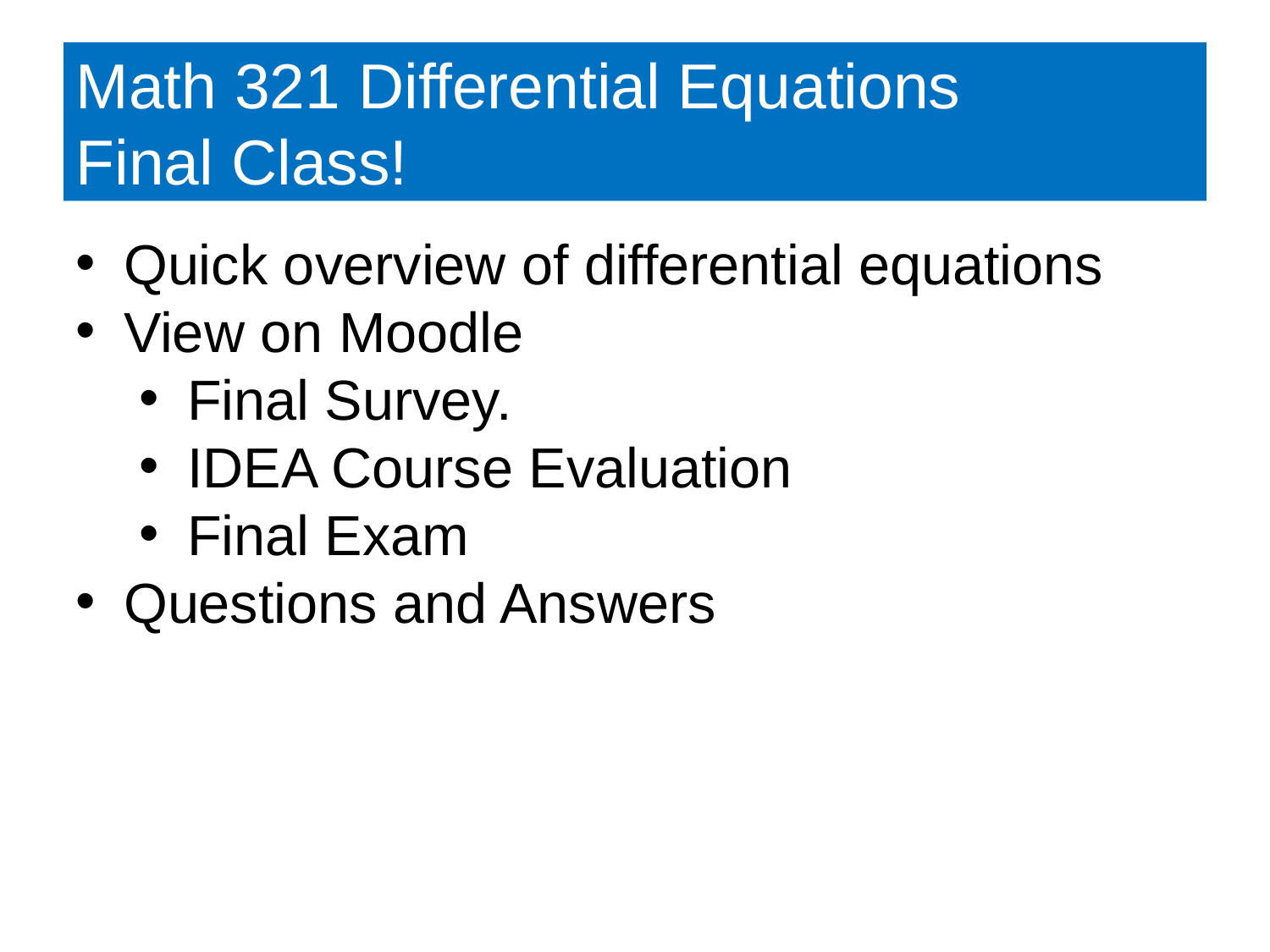

# Math 321 Differential Equations Final Class!
Quick overview of differential equations
View on Moodle
Final Survey.
IDEA Course Evaluation
Final Exam
Questions and Answers